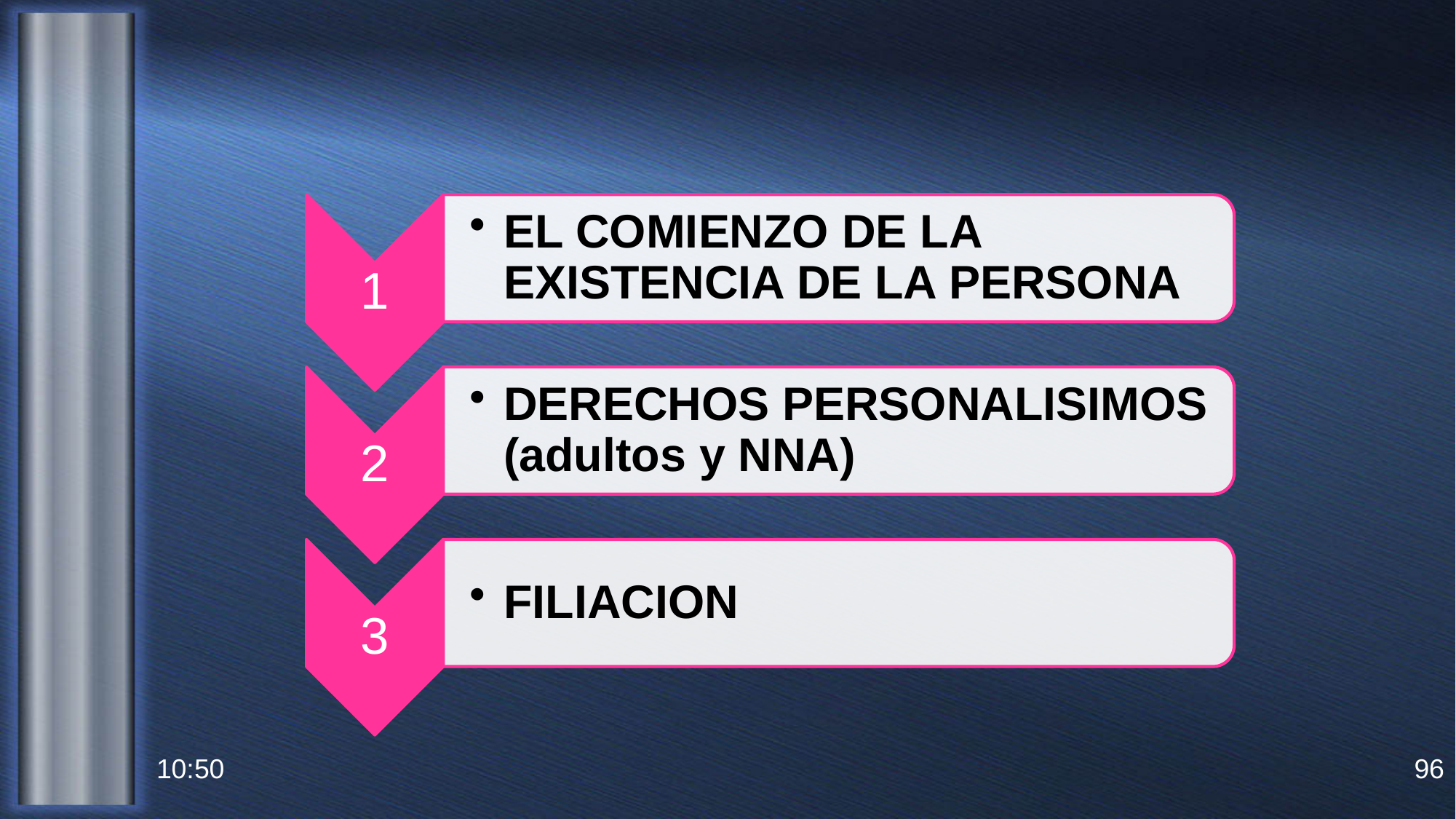

1
EL COMIENZO DE LA EXISTENCIA DE LA PERSONA
2
DERECHOS PERSONALISIMOS (adultos y NNA)
3
FILIACION
10:50
96